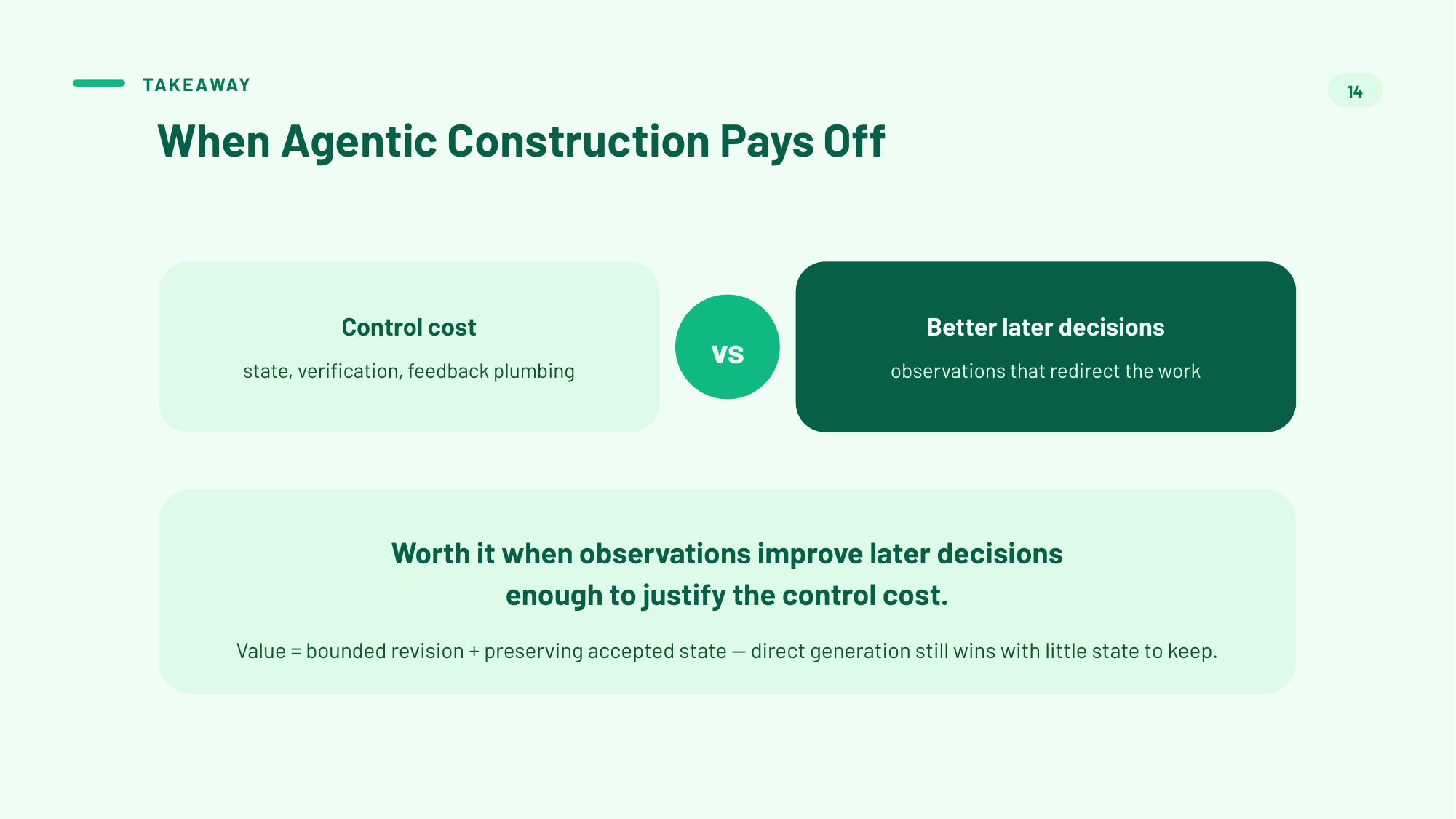

TAKEAWAY

14
When Agentic Construction Pays Off

Control cost
Better later decisions
vs
state, verification, feedback plumbing
observations that redirect the work

Worth it when observations improve later decisions
enough to justify the control cost.
Value = bounded revision + preserving accepted state — direct generation still wins with little state to keep.